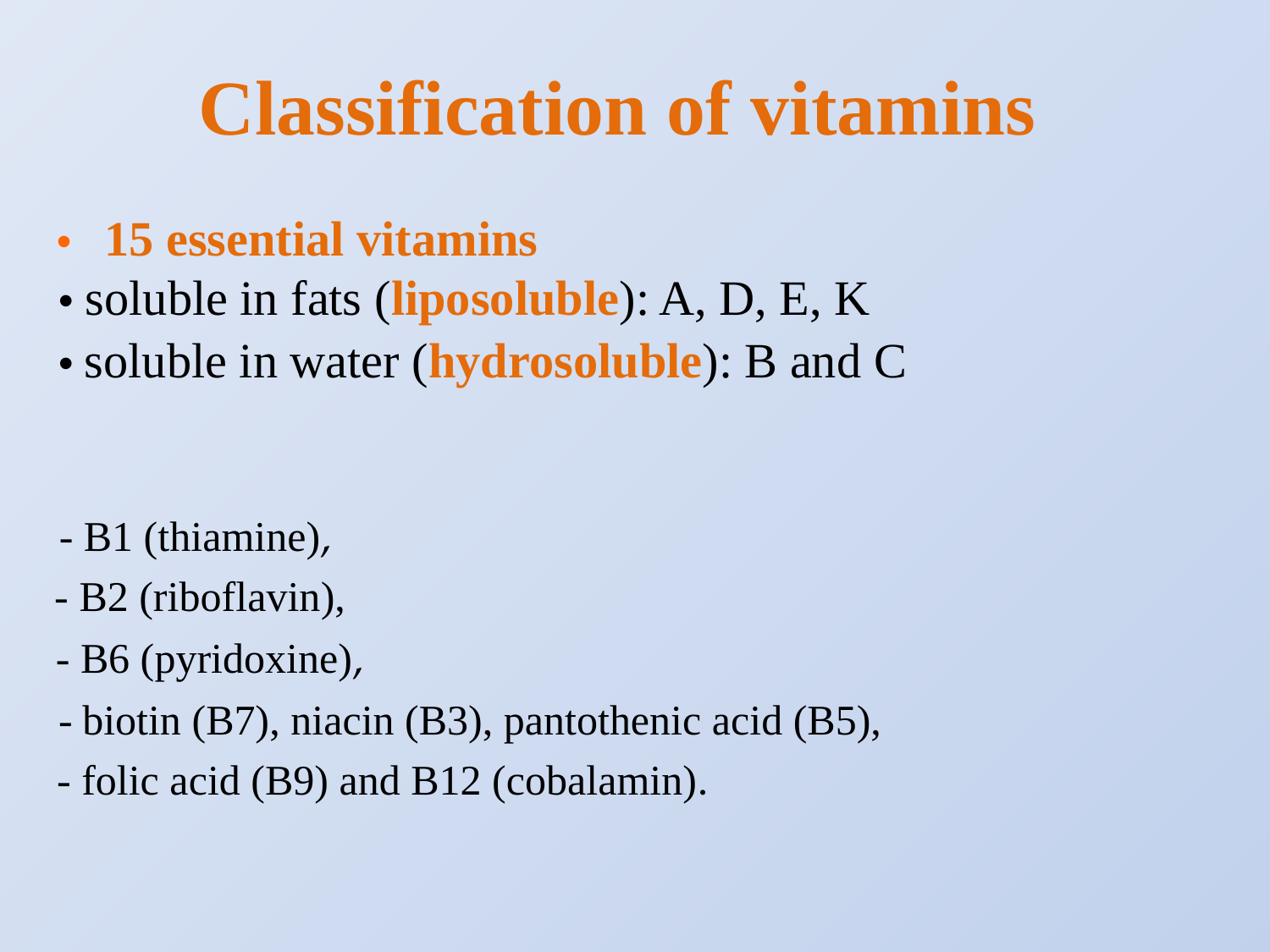

Classification of vitamins

•	15 essential vitamins

• soluble in fats (liposoluble): A, D, E, K

• soluble in water (hydrosoluble): B and C

- B1 (thiamine),

- B2 (riboflavin),

- B6 (pyridoxine),

- biotin (B7), niacin (B3), pantothenic acid (B5),

- folic acid (B9) and B12 (cobalamin).